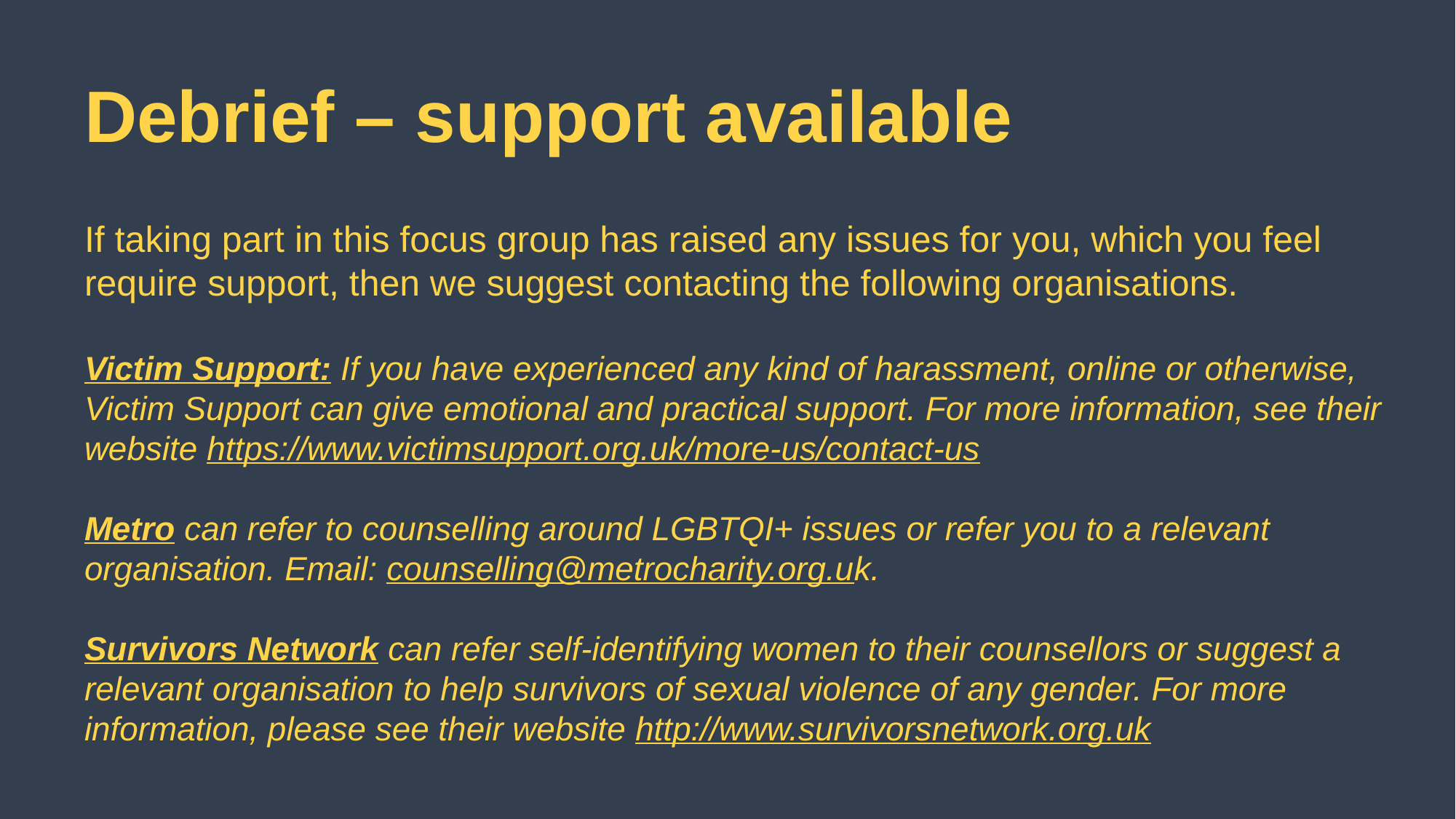

Debrief – support available
If taking part in this focus group has raised any issues for you, which you feel require support, then we suggest contacting the following organisations.

Victim Support: If you have experienced any kind of harassment, online or otherwise, Victim Support can give emotional and practical support. For more information, see their website https://www.victimsupport.org.uk/more-us/contact-us

Metro can refer to counselling around LGBTQI+ issues or refer you to a relevant organisation. Email: counselling@metrocharity.org.uk.

Survivors Network can refer self-identifying women to their counsellors or suggest a relevant organisation to help survivors of sexual violence of any gender. For more information, please see their website http://www.survivorsnetwork.org.uk